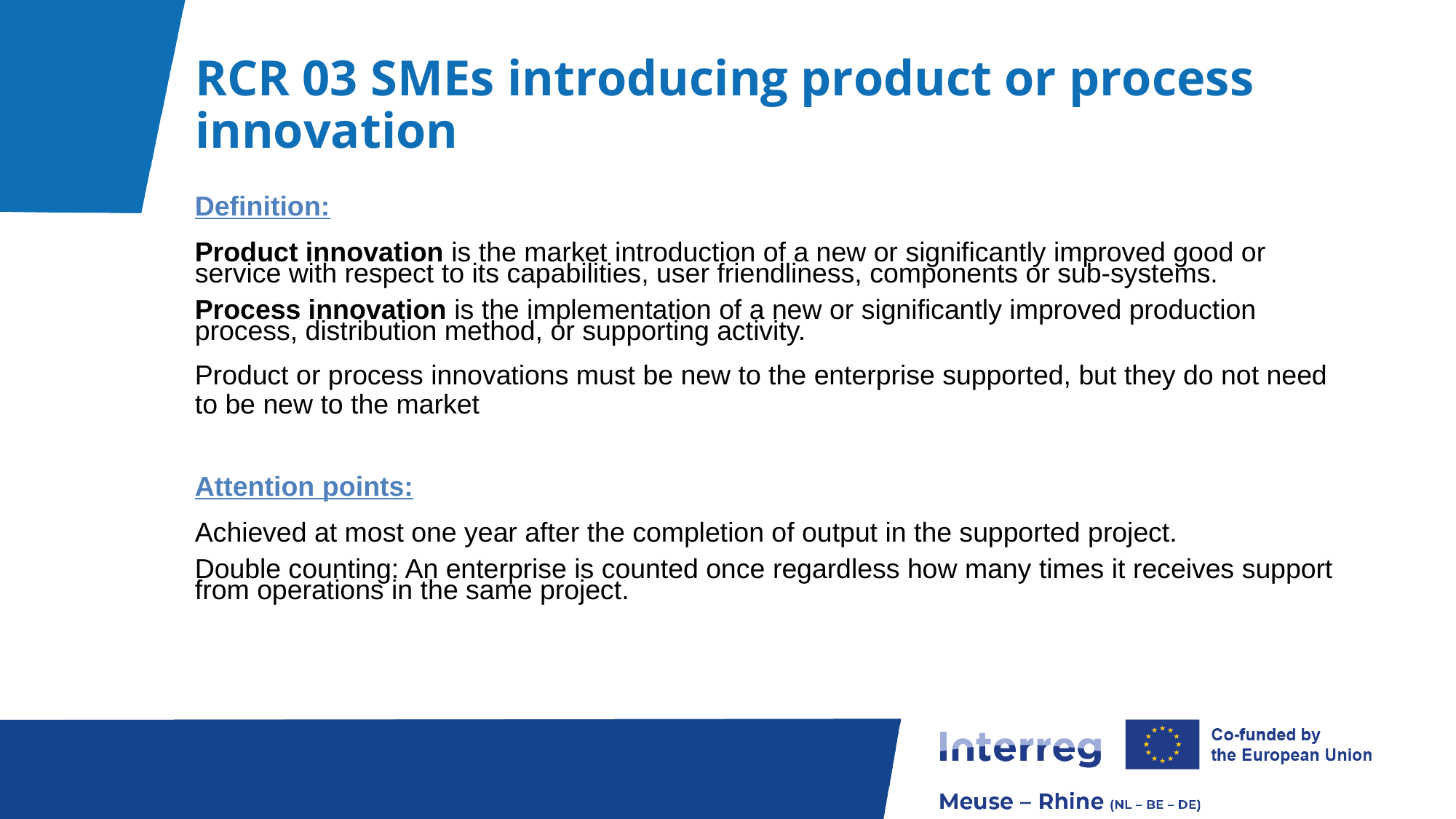

# RCR 03 SMEs introducing product or process innovation

Definition:
Product innovation is the market introduction of a new or significantly improved good or service with respect to its capabilities, user friendliness, components or sub-systems.
Process innovation is the implementation of a new or significantly improved production process, distribution method, or supporting activity.
Product or process innovations must be new to the enterprise supported, but they do not need to be new to the market

Attention points:
Achieved at most one year after the completion of output in the supported project.
Double counting: An enterprise is counted once regardless how many times it receives support from operations in the same project.